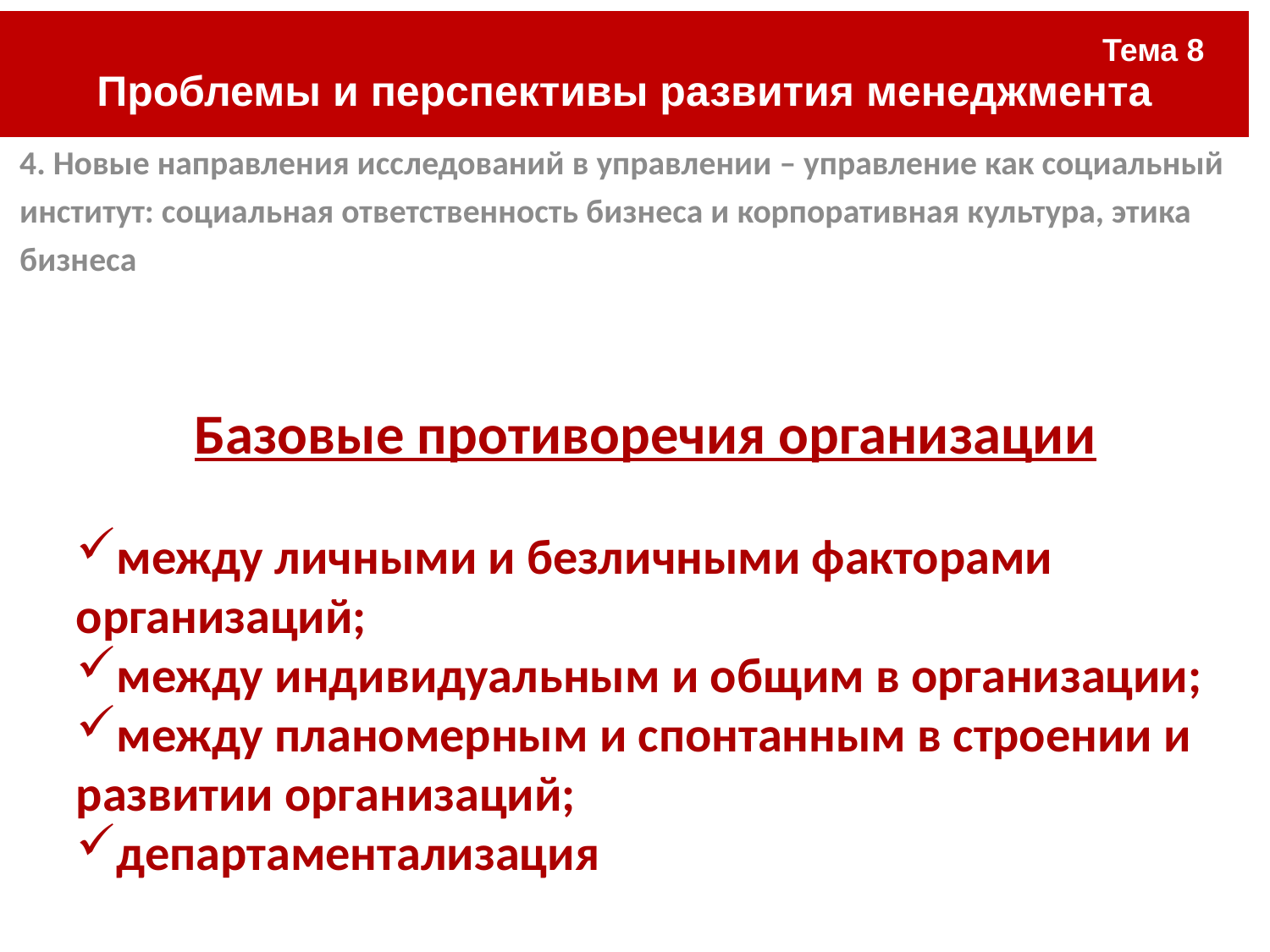

| Тема 8 Проблемы и перспективы развития менеджмента |
| --- |
4. Новые направления исследований в управлении – управление как социальный институт: социальная ответственность бизнеса и корпоративная культура, этика бизнеса

#
Базовые противоречия организации

между личными и безличными факторами организаций;
между индивидуальным и общим в организации;
между планомерным и спонтанным в строении и развитии организаций;
департаментализация